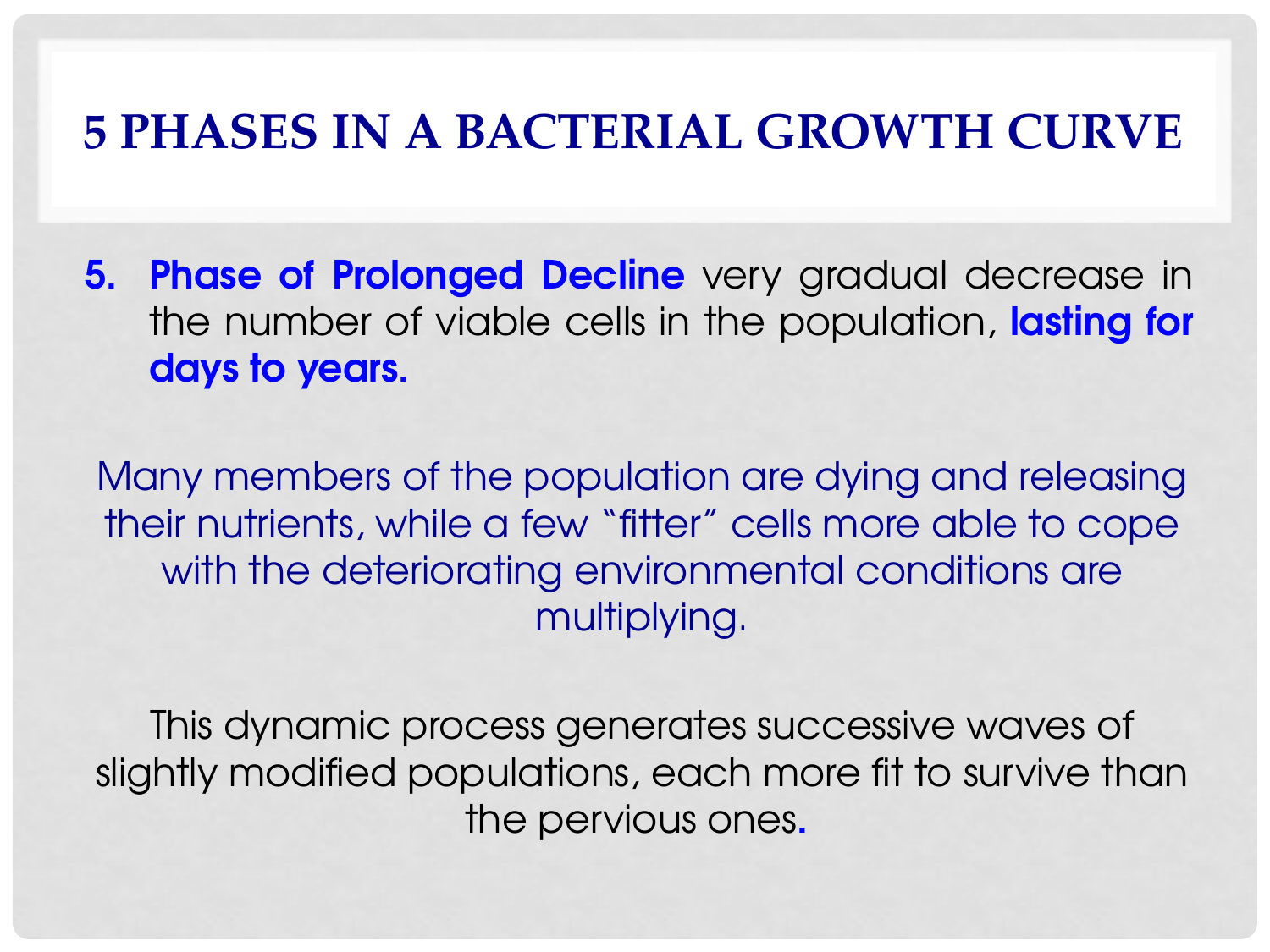

# 5 Phases in a Bacterial Growth Curve
Phase of Prolonged Decline very gradual decrease in the number of viable cells in the population, lasting for days to years.

Many members of the population are dying and releasing their nutrients, while a few “fitter” cells more able to cope with the deteriorating environmental conditions are multiplying.

This dynamic process generates successive waves of slightly modified populations, each more fit to survive than the pervious ones.